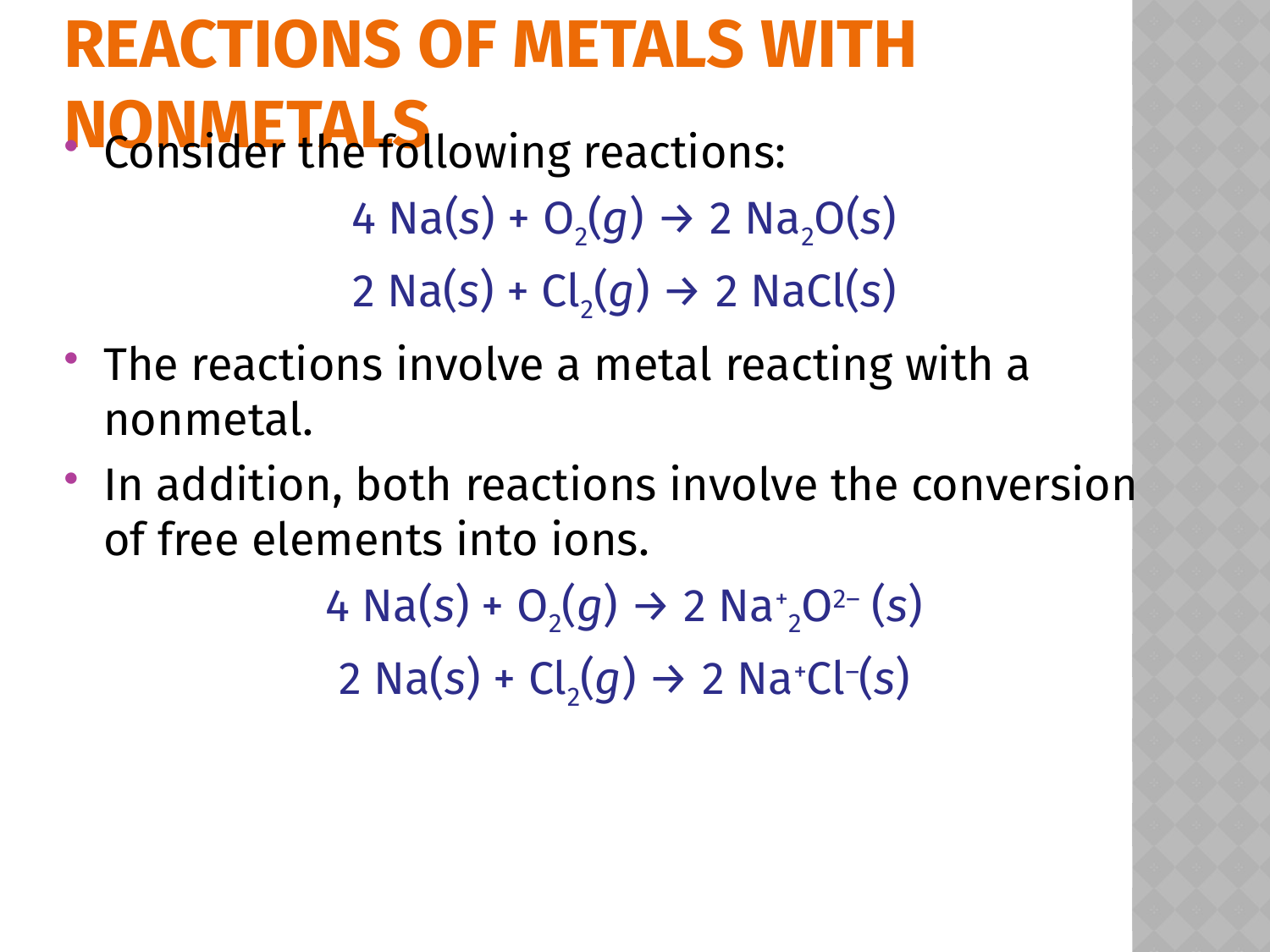

# Reactions of Metals with Nonmetals
Consider the following reactions:
4 Na(s) + O2(g) → 2 Na2O(s)
2 Na(s) + Cl2(g) → 2 NaCl(s)
The reactions involve a metal reacting with a nonmetal.
In addition, both reactions involve the conversion of free elements into ions.
4 Na(s) + O2(g) → 2 Na+2O2– (s)
2 Na(s) + Cl2(g) → 2 Na+Cl–(s)